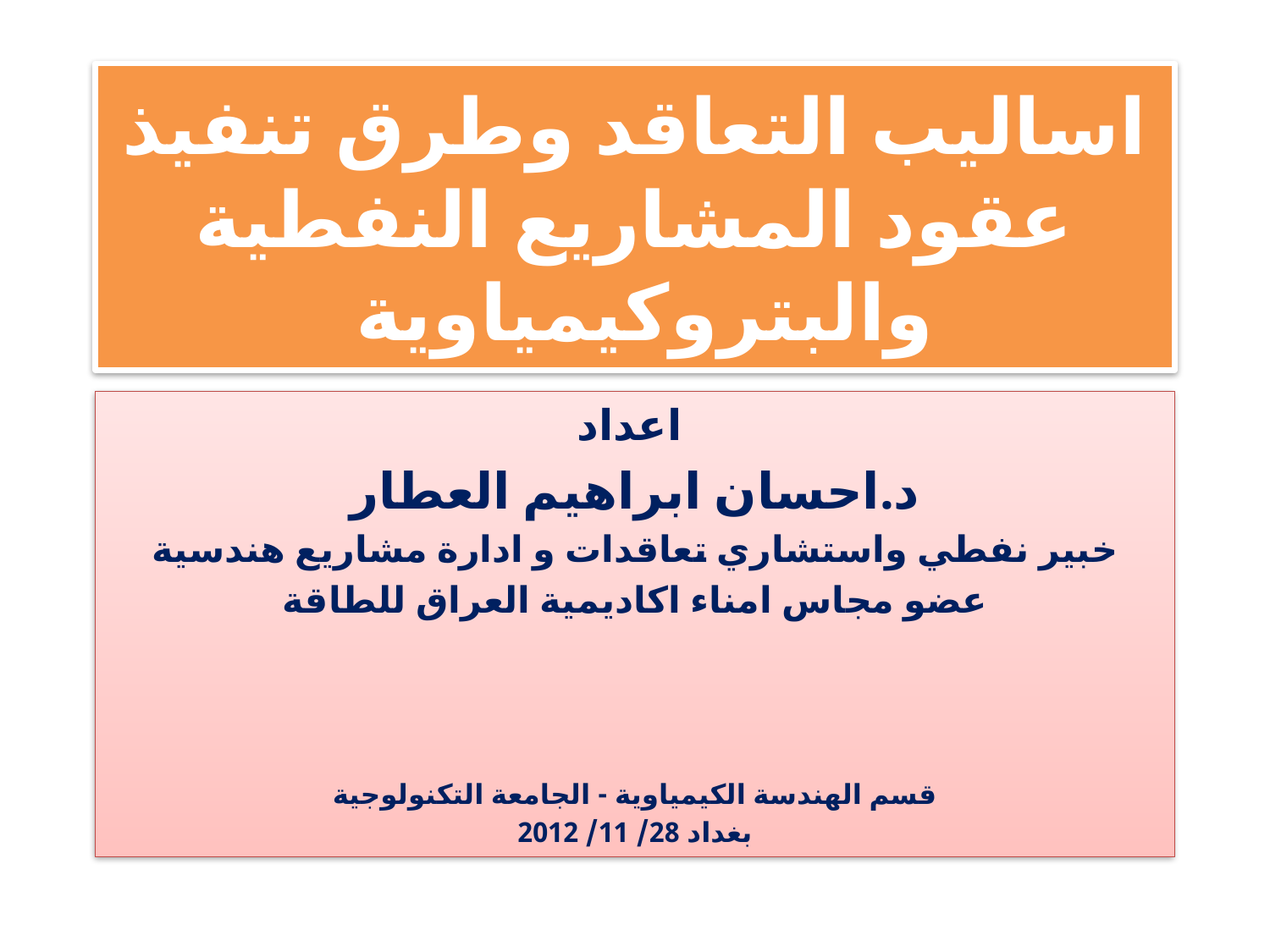

# اساليب التعاقد وطرق تنفيذ عقود المشاريع النفطية والبتروكيمياوية
 اعداد
د.احسان ابراهيم العطار
خبير نفطي واستشاري تعاقدات و ادارة مشاريع هندسية
عضو مجاس امناء اكاديمية العراق للطاقة

قسم الهندسة الكيمياوية - الجامعة التكنولوجية
بغداد 28/ 11/ 2012